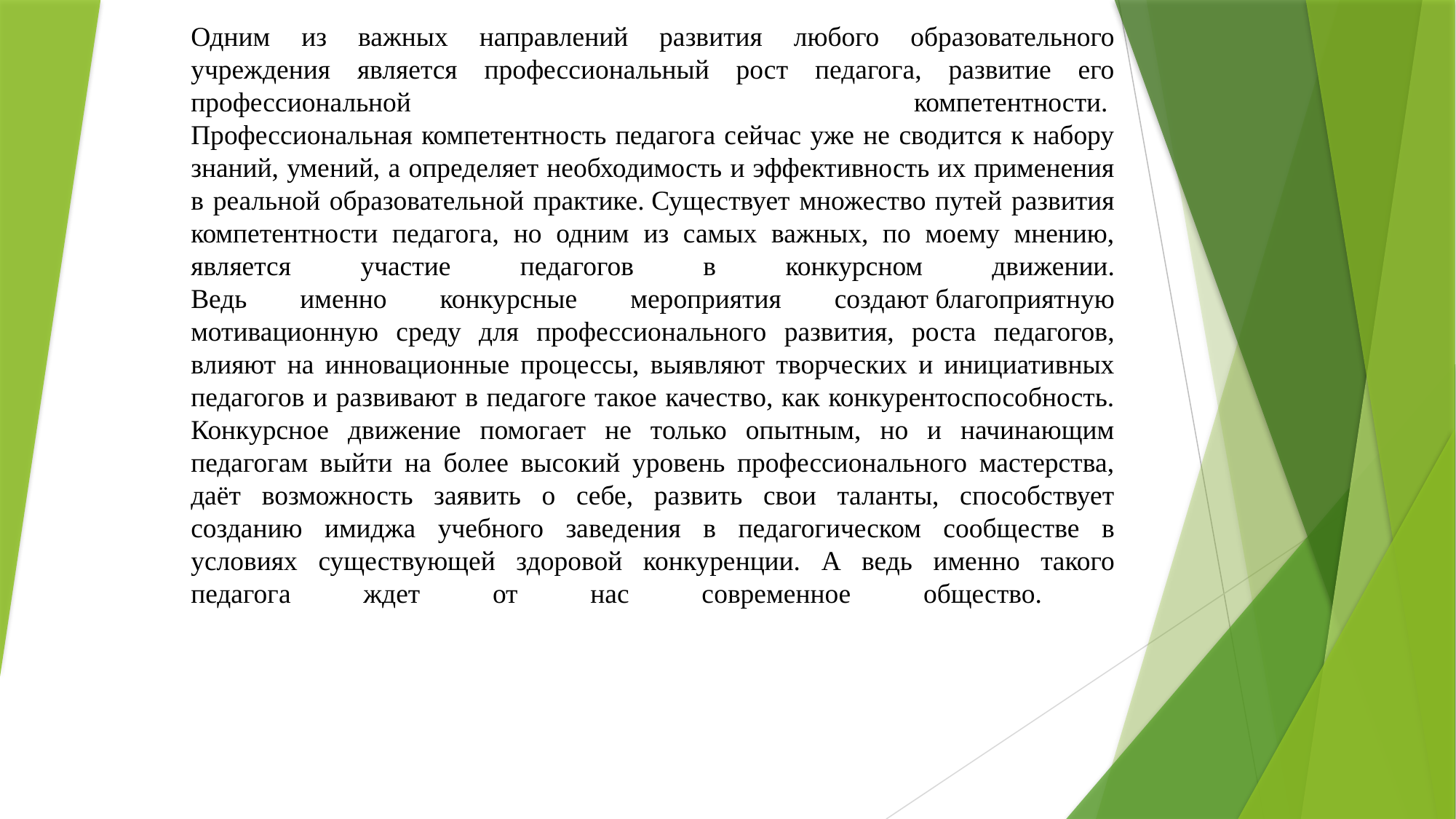

# Одним из важных направлений развития любого образовательного учреждения является профессиональный рост педагога, развитие его профессиональной  компетентности.  Профессиональная компетентность педагога сейчас уже не сводится к набору знаний, умений, а определяет необходимость и эффективность их применения в реальной образовательной практике. Существует множество путей развития компетентности педагога, но одним из самых важных, по моему мнению, является участие педагогов в конкурсном движении. Ведь именно конкурсные мероприятия создают благоприятную мотивационную среду для профессионального развития, роста педагогов, влияют на инновационные процессы, выявляют творческих и инициативных педагогов и развивают в педагоге такое качество, как конкурентоспособность. Конкурсное движение помогает не только опытным, но и начинающим педагогам выйти на более высокий уровень профессионального мастерства, даёт возможность заявить о себе, развить свои таланты, способствует созданию имиджа учебного заведения в педагогическом сообществе в условиях существующей здоровой конкуренции. А ведь именно такого педагога ждет от нас современное общество.